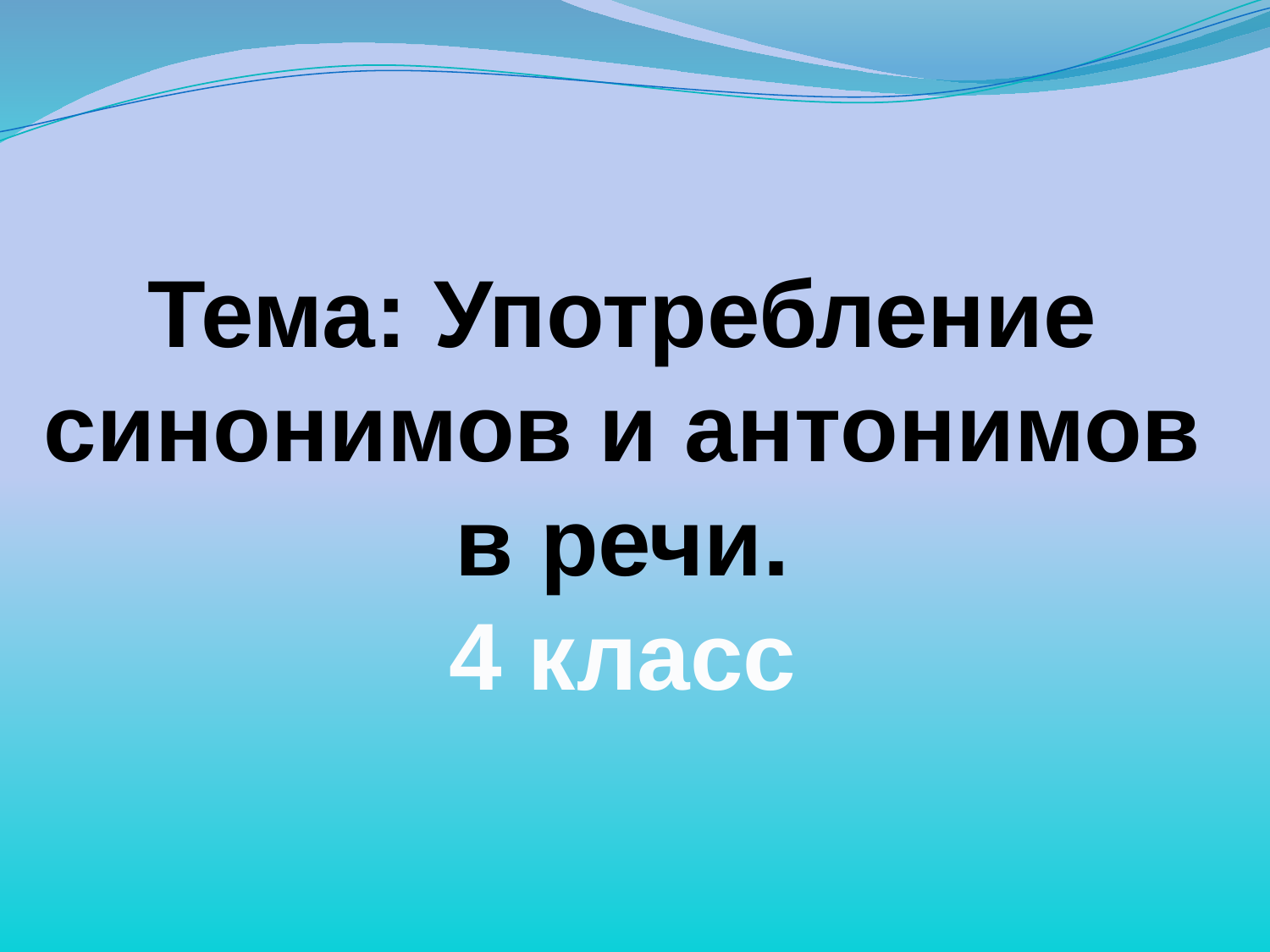

Тема: Употребление синонимов и антонимов в речи.
4 класс